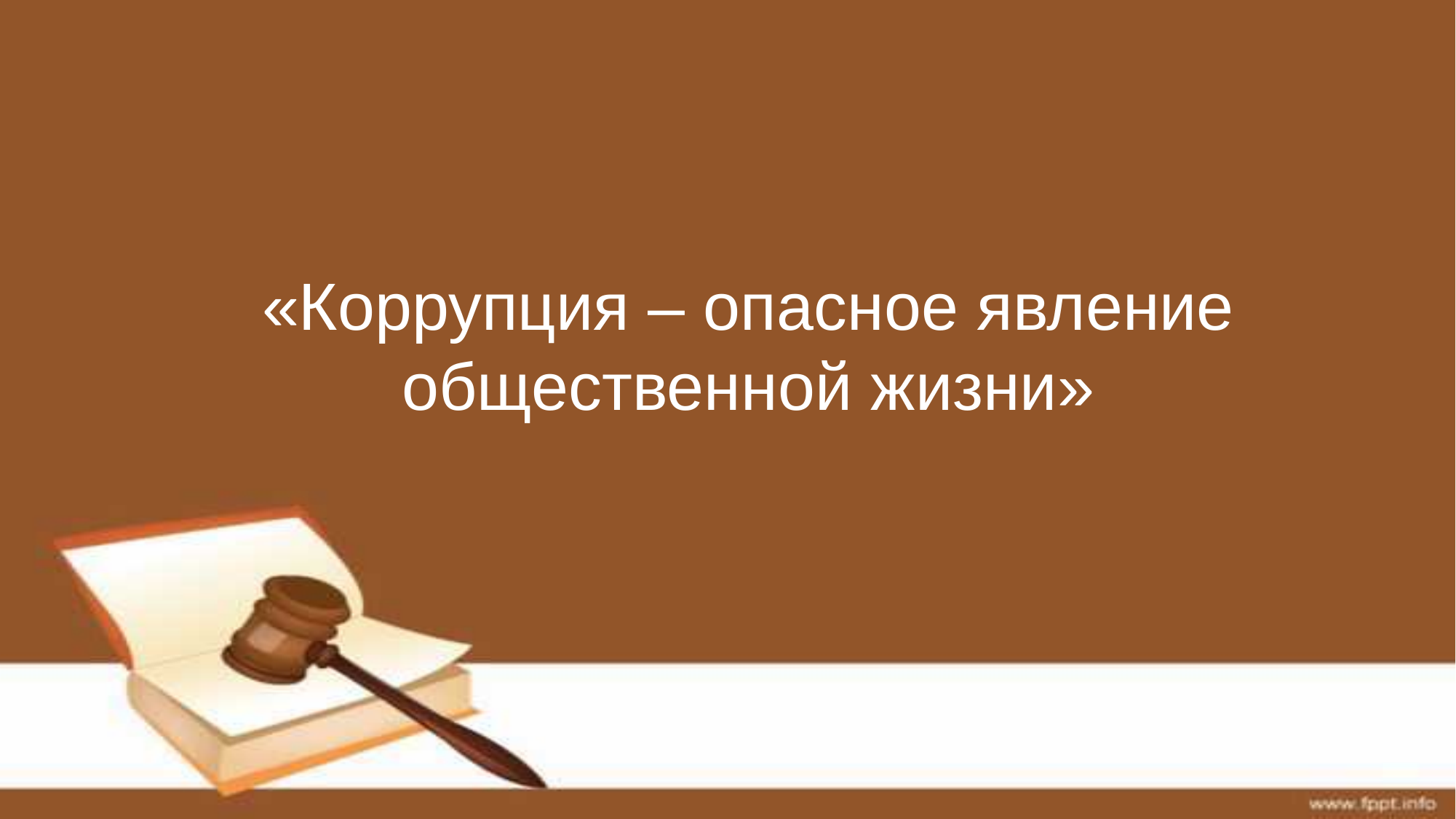

# «Коррупция – опасное явление общественной жизни»